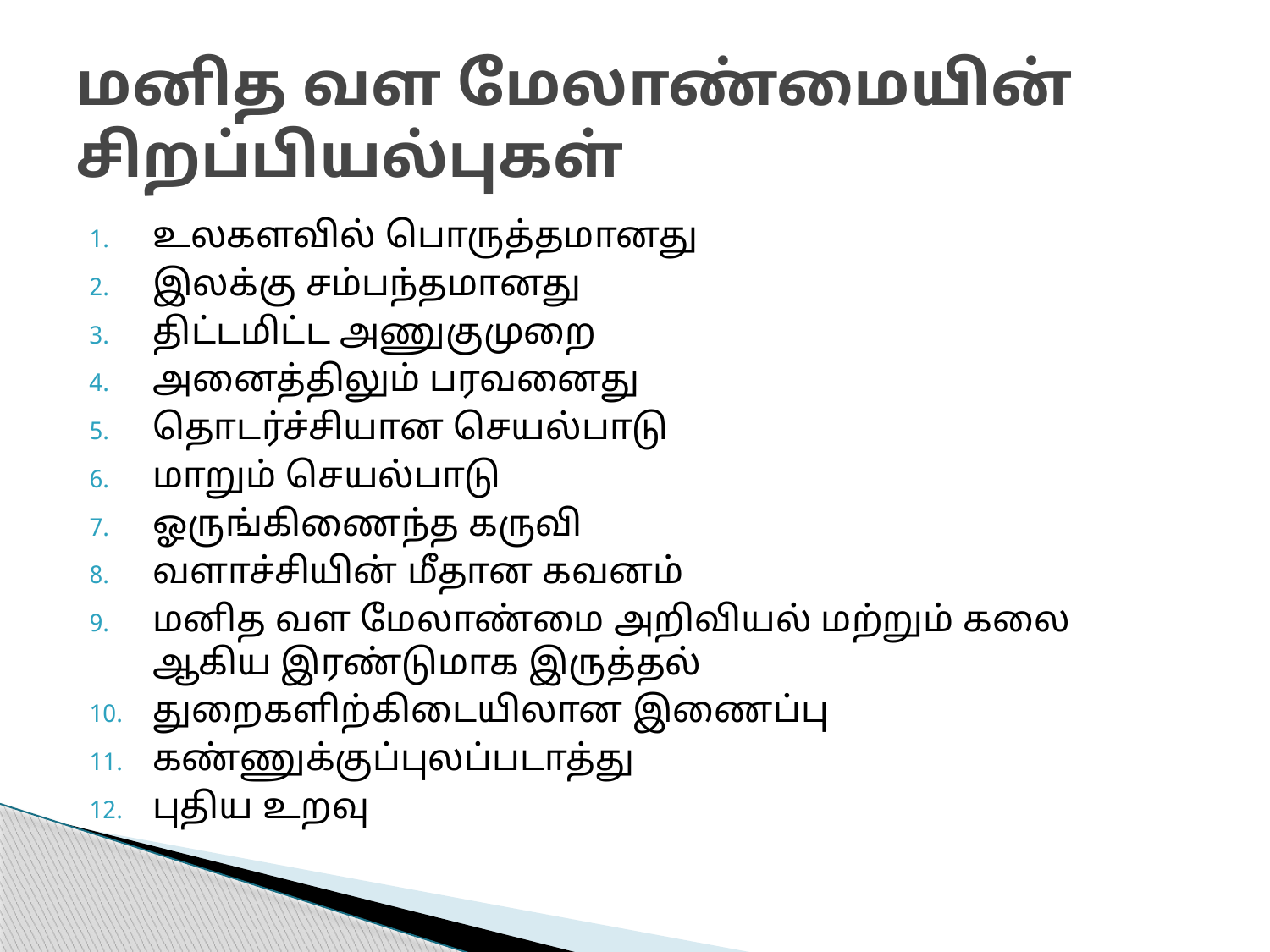

# மனித வள மேலாண்மையின் சிறப்பியல்புகள்
உலகளவில் பொருத்தமானது
இலக்கு சம்பந்தமானது
திட்டமிட்ட அணுகுமுறை
அனைத்திலும் பரவனைது
தொடர்ச்சியான செயல்பாடு
மாறும் செயல்பாடு
ஓருங்கிணைந்த கருவி
வளாச்சியின் மீதான கவனம்
மனித வள மேலாண்மை அறிவியல் மற்றும் கலை ஆகிய இரண்டுமாக இருத்தல்
துறைகளிற்கிடையிலான இணைப்பு
கண்ணுக்குப்புலப்படாத்து
புதிய உறவு